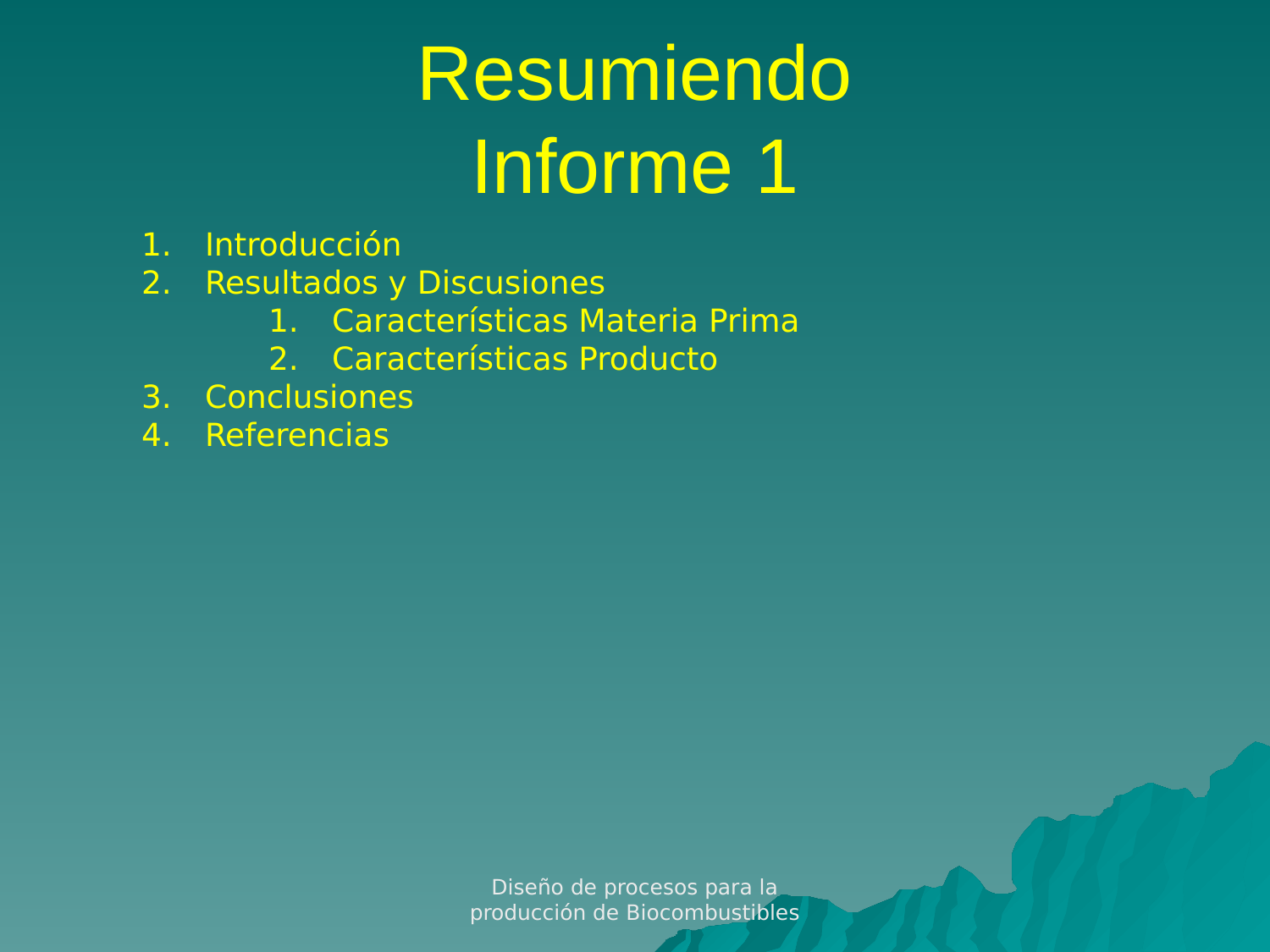

# Resumiendo Informe 1
Introducción
Resultados y Discusiones
Características Materia Prima
Características Producto
Conclusiones
Referencias
Diseño de procesos para la producción de Biocombustibles